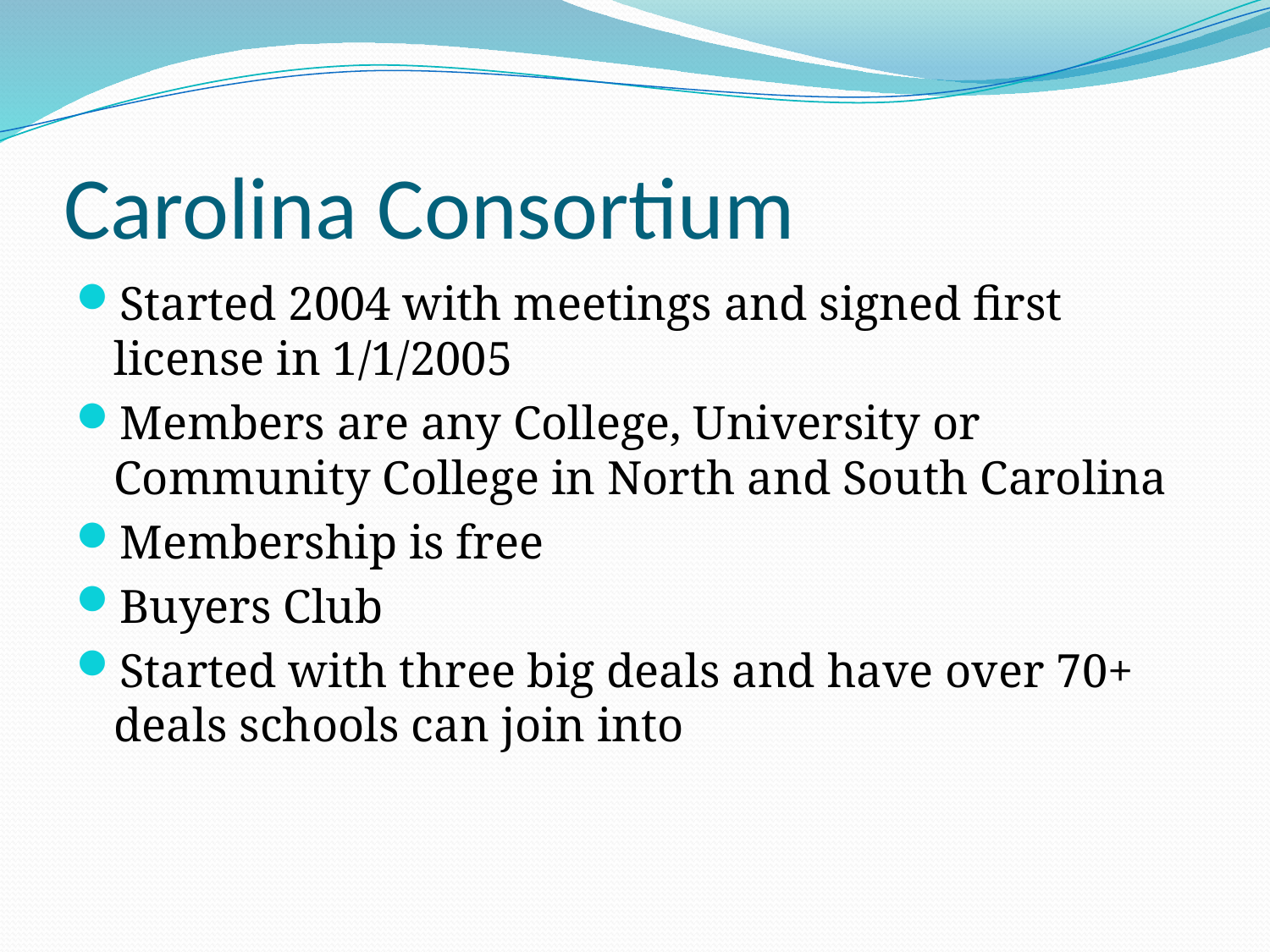

# Carolina Consortium
Started 2004 with meetings and signed first license in 1/1/2005
Members are any College, University or Community College in North and South Carolina
Membership is free
Buyers Club
Started with three big deals and have over 70+ deals schools can join into